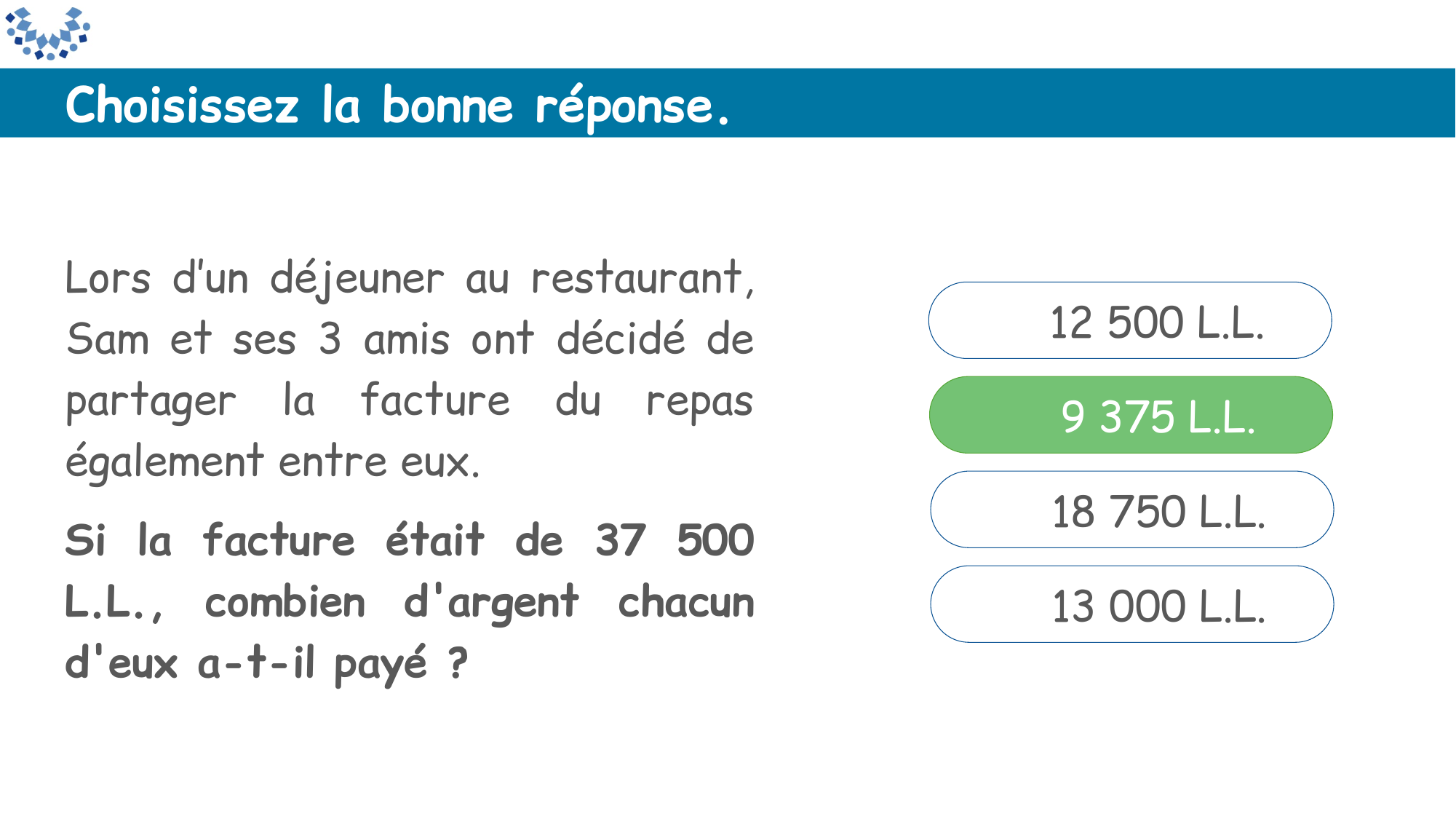

Choisissez la bonne réponse.
Lors d’un déjeuner au restaurant, Sam et ses 3 amis ont décidé de partager la facture du repas également entre eux.
Si la facture était de 37 500 L.L., combien d'argent chacun d'eux a-t-il payé ?
12 500 L.L.
9 375 L.L.
18 750 L.L.
13 000 L.L.